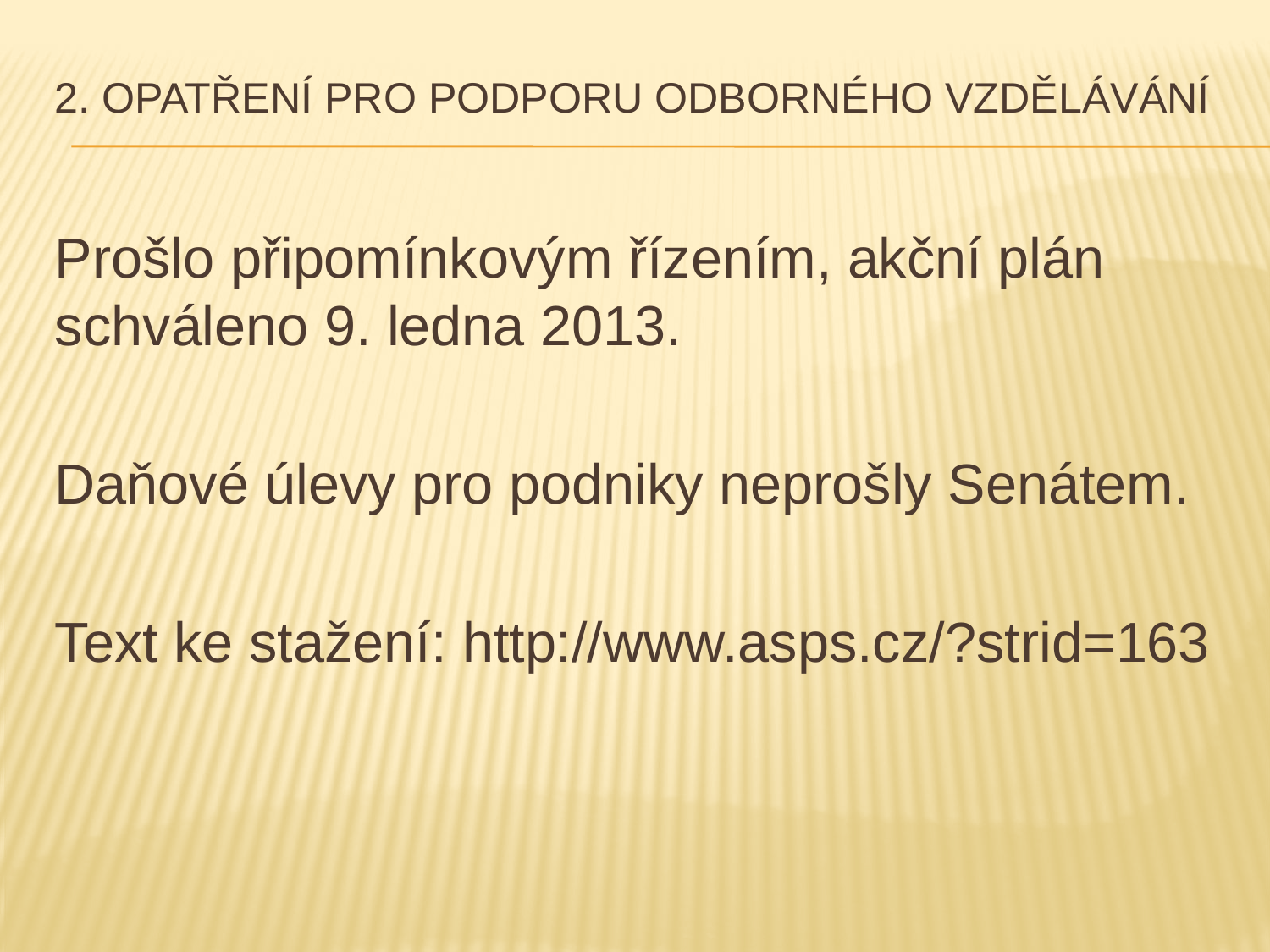

# 2. Opatření pro podporu odborného vzdělávání
Prošlo připomínkovým řízením, akční plán schváleno 9. ledna 2013.

Daňové úlevy pro podniky neprošly Senátem.

Text ke stažení: http://www.asps.cz/?strid=163